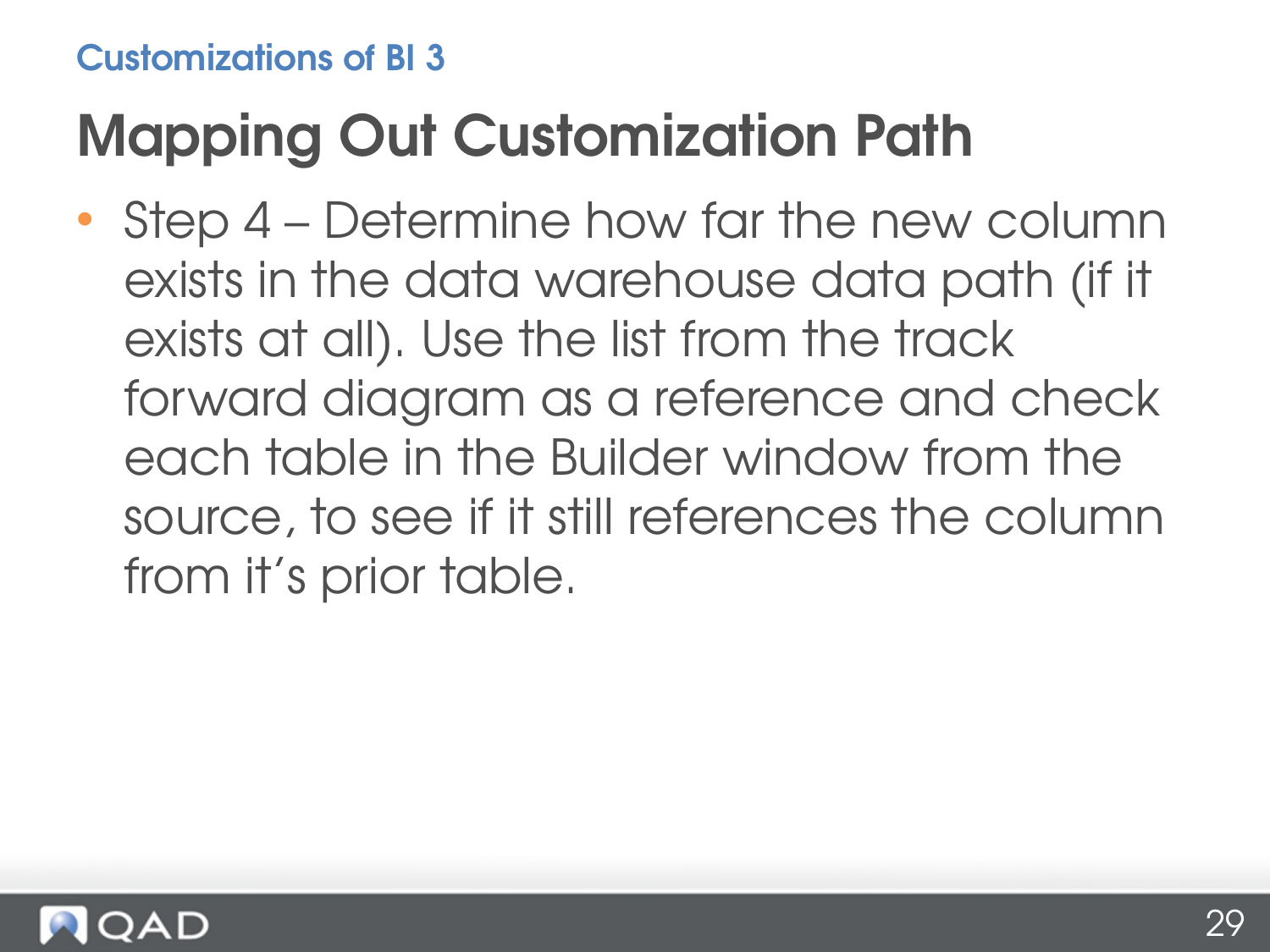

Customizations of BI 3
# Mapping Out Customization Path
Step 4 – Determine how far the new column exists in the data warehouse data path (if it exists at all). Use the list from the track forward diagram as a reference and check each table in the Builder window from the source, to see if it still references the column from it’s prior table.

29